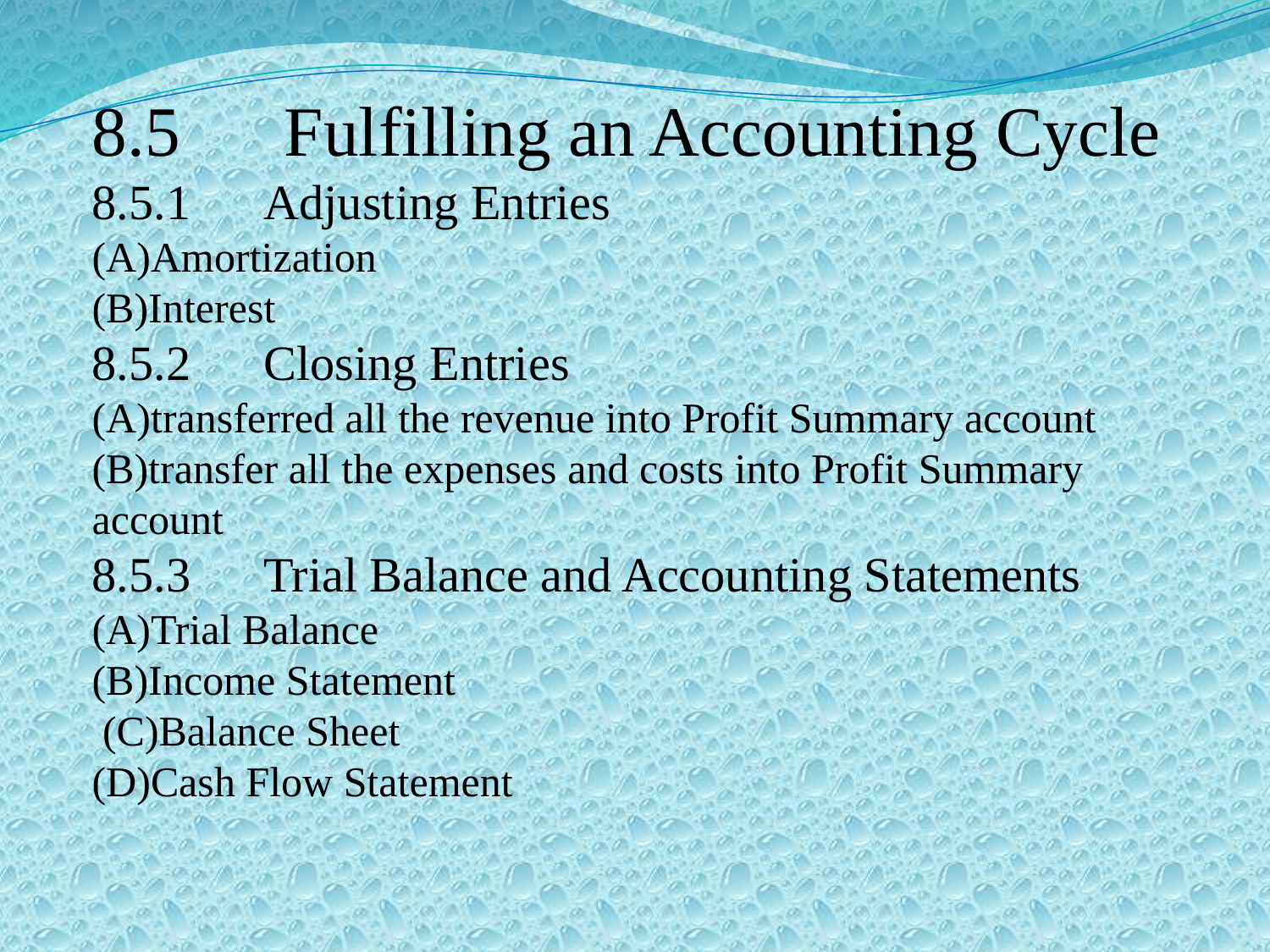

8.5　Fulfilling an Accounting Cycle
8.5.1　Adjusting Entries
(A)Amortization
(B)Interest
8.5.2　Closing Entries
(A)transferred all the revenue into Profit Summary account
(B)transfer all the expenses and costs into Profit Summary account
8.5.3　Trial Balance and Accounting Statements
(A)Trial Balance
(B)Income Statement
 (C)Balance Sheet
(D)Cash Flow Statement